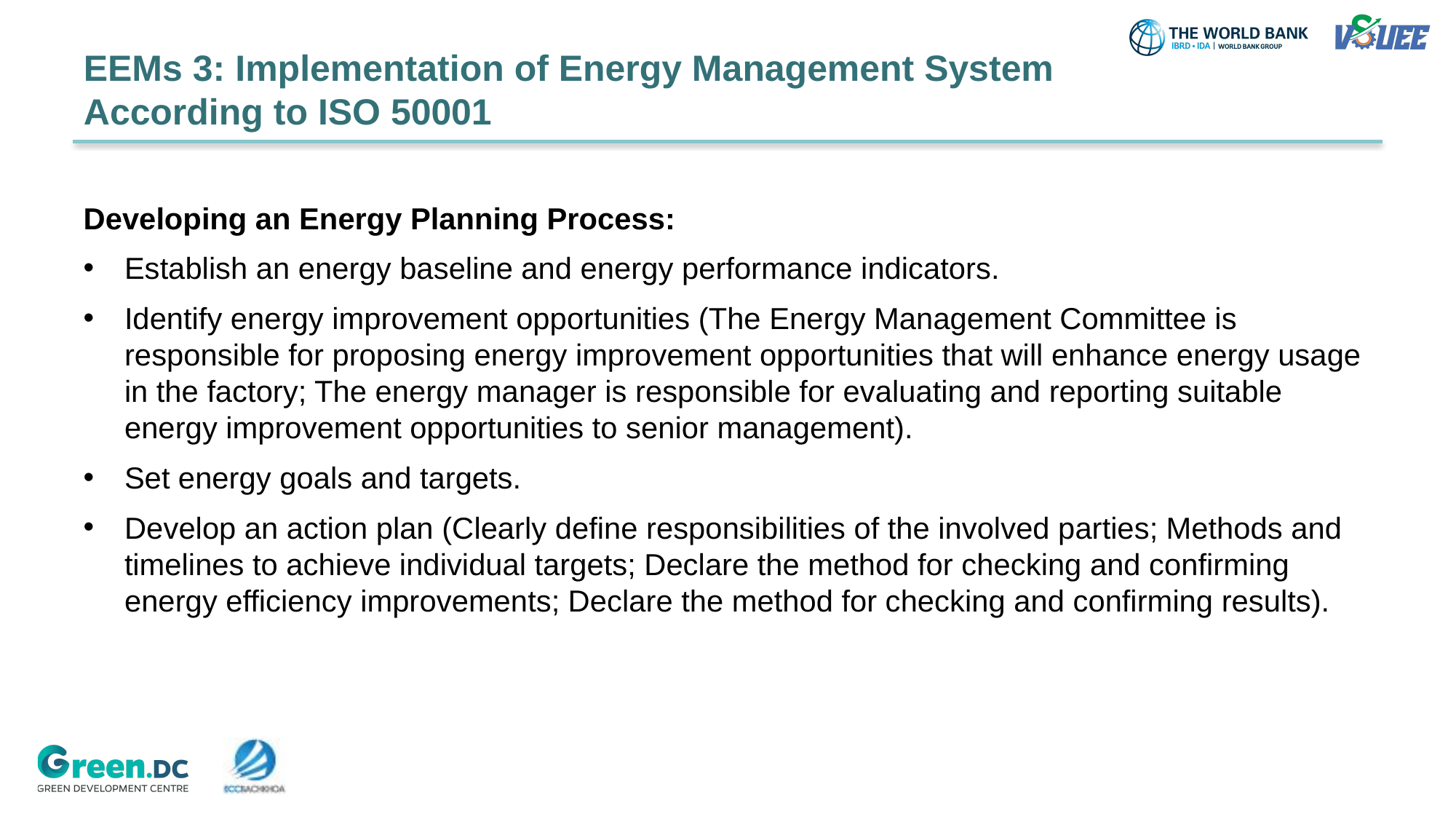

# EEMs 3: Implementation of Energy Management System According to ISO 50001
Developing an Energy Planning Process:
Establish an energy baseline and energy performance indicators.
Identify energy improvement opportunities (The Energy Management Committee is responsible for proposing energy improvement opportunities that will enhance energy usage in the factory; The energy manager is responsible for evaluating and reporting suitable energy improvement opportunities to senior management).
Set energy goals and targets.
Develop an action plan (Clearly define responsibilities of the involved parties; Methods and timelines to achieve individual targets; Declare the method for checking and confirming energy efficiency improvements; Declare the method for checking and confirming results).